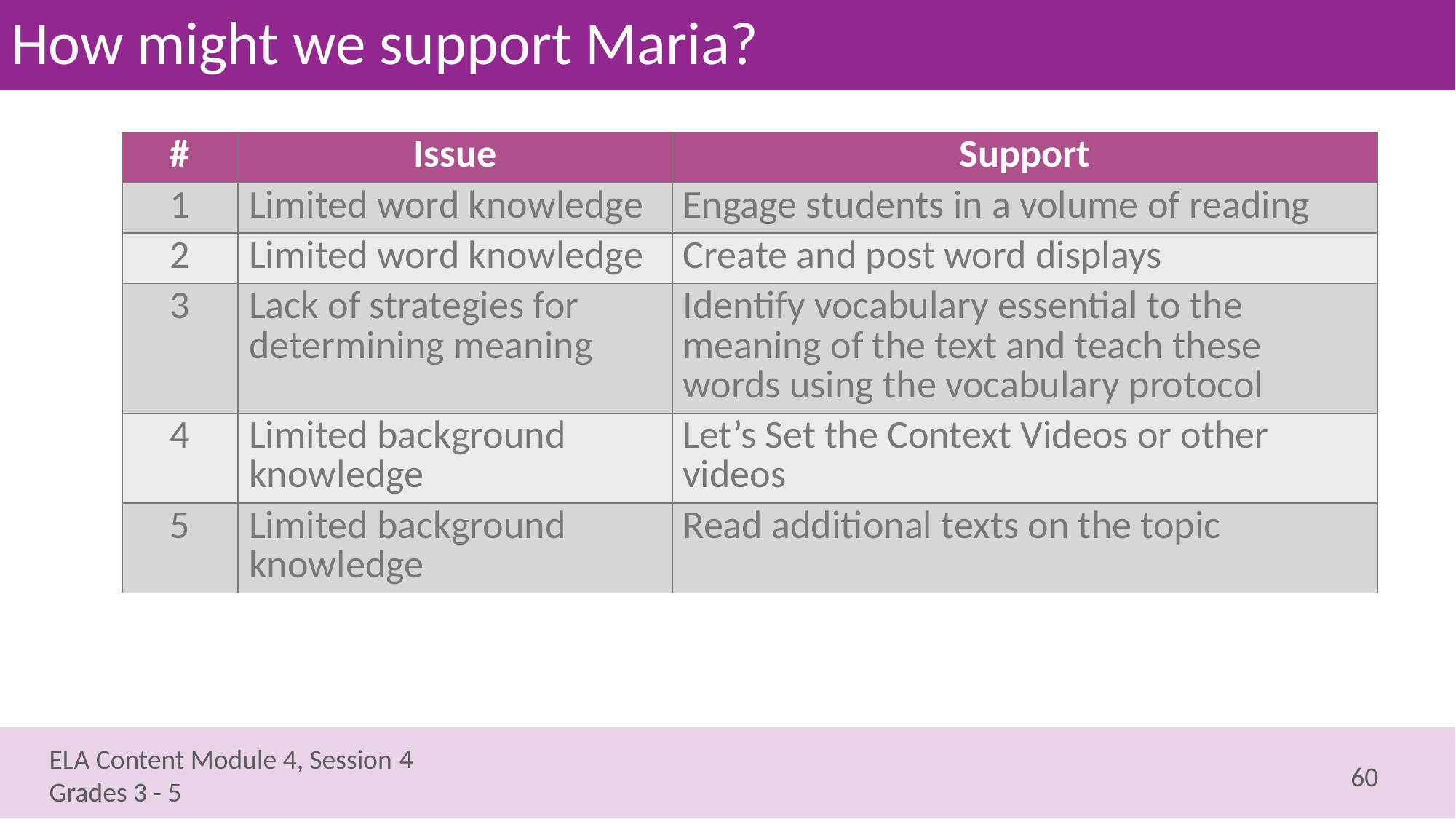

# How might we support Maria?
| # | Issue | Support |
| --- | --- | --- |
| 1 | Limited word knowledge | Engage students in a volume of reading |
| 2 | Limited word knowledge | Create and post word displays |
| 3 | Lack of strategies for determining meaning | Identify vocabulary essential to the meaning of the text and teach these words using the vocabulary protocol |
| 4 | Limited background knowledge | Let’s Set the Context Videos or other videos |
| 5 | Limited background knowledge | Read additional texts on the topic |
4
60